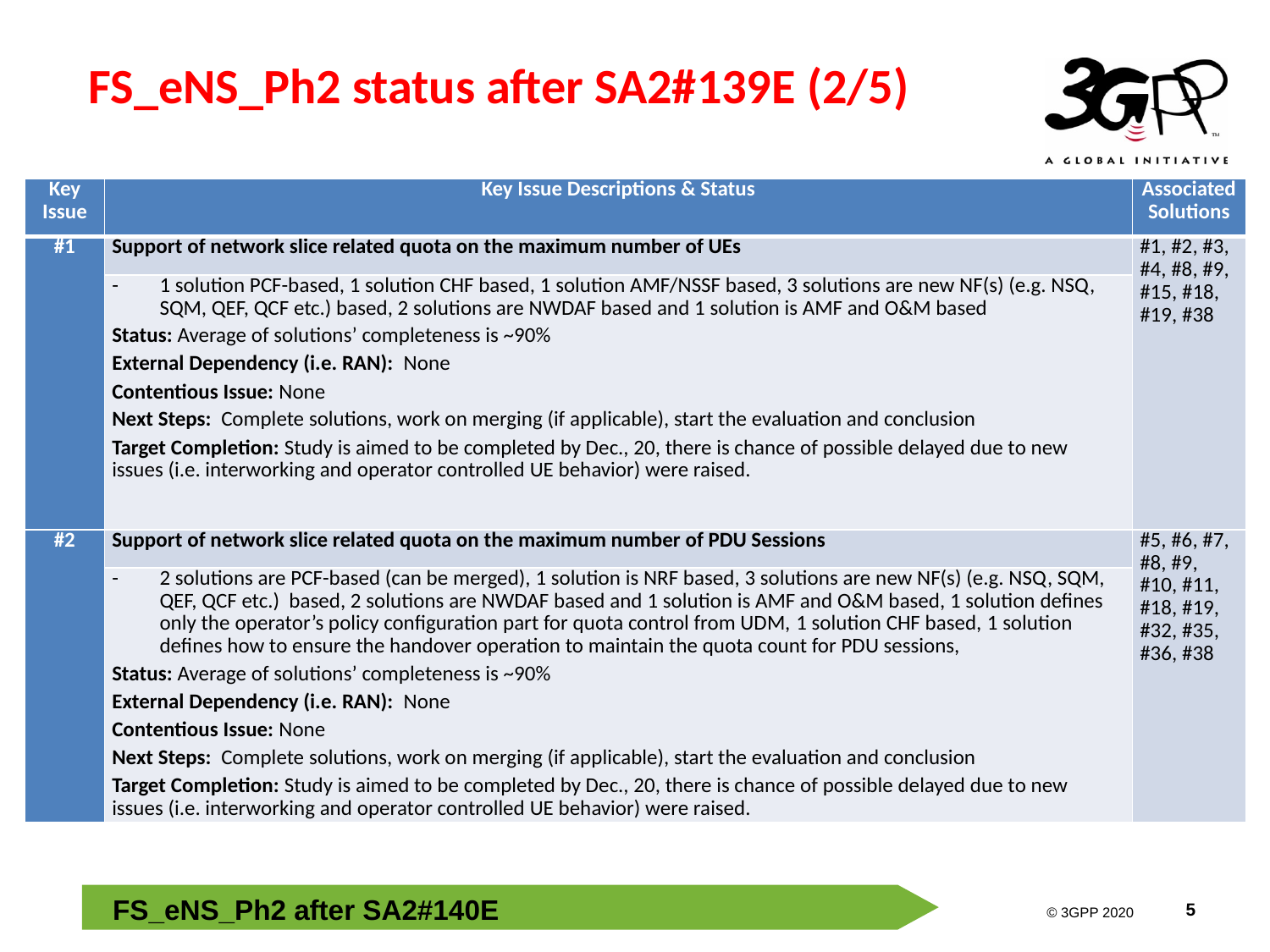

# FS_eNS_Ph2 status after SA2#139E (2/5)
| Key Issue | Key Issue Descriptions & Status | Associated Solutions |
| --- | --- | --- |
| #1 | Support of network slice related quota on the maximum number of UEs | #1, #2, #3, #4, #8, #9, #15, #18, #19, #38 |
|  | 1 solution PCF-based, 1 solution CHF based, 1 solution AMF/NSSF based, 3 solutions are new NF(s) (e.g. NSQ, SQM, QEF, QCF etc.) based, 2 solutions are NWDAF based and 1 solution is AMF and O&M based Status: Average of solutions’ completeness is ~90% External Dependency (i.e. RAN): None Contentious Issue: None Next Steps: Complete solutions, work on merging (if applicable), start the evaluation and conclusion Target Completion: Study is aimed to be completed by Dec., 20, there is chance of possible delayed due to new issues (i.e. interworking and operator controlled UE behavior) were raised. |  |
| #2 | Support of network slice related quota on the maximum number of PDU Sessions | #5, #6, #7, #8, #9, #10, #11, #18, #19, #32, #35, #36, #38 |
|  | 2 solutions are PCF-based (can be merged), 1 solution is NRF based, 3 solutions are new NF(s) (e.g. NSQ, SQM, QEF, QCF etc.) based, 2 solutions are NWDAF based and 1 solution is AMF and O&M based, 1 solution defines only the operator’s policy configuration part for quota control from UDM, 1 solution CHF based, 1 solution defines how to ensure the handover operation to maintain the quota count for PDU sessions, Status: Average of solutions’ completeness is ~90% External Dependency (i.e. RAN): None Contentious Issue: None Next Steps: Complete solutions, work on merging (if applicable), start the evaluation and conclusion Target Completion: Study is aimed to be completed by Dec., 20, there is chance of possible delayed due to new issues (i.e. interworking and operator controlled UE behavior) were raised. |  |